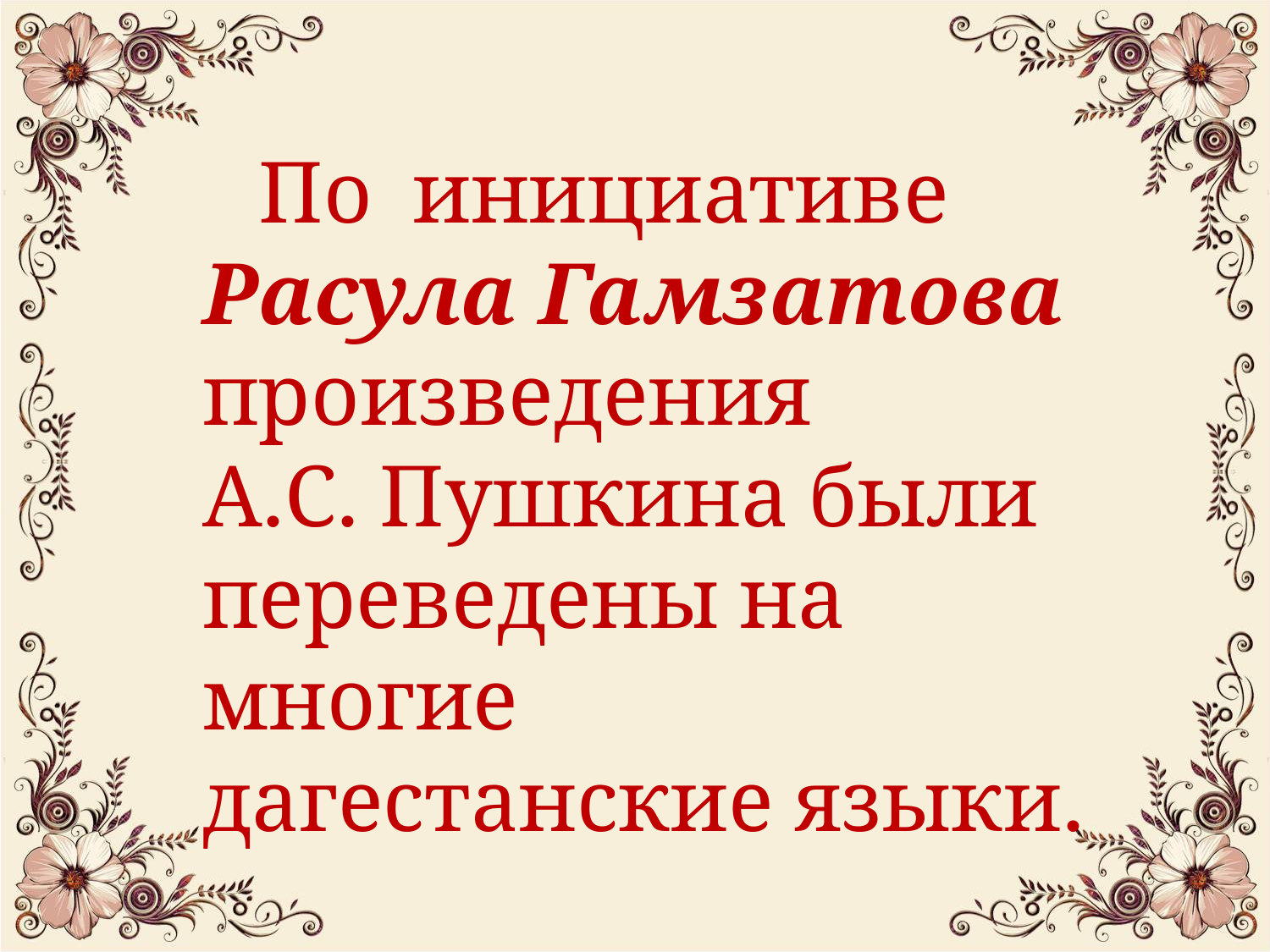

По  инициативе
Расула Гамзатова произведения
А.С. Пушкина были переведены на многие дагестанские языки.